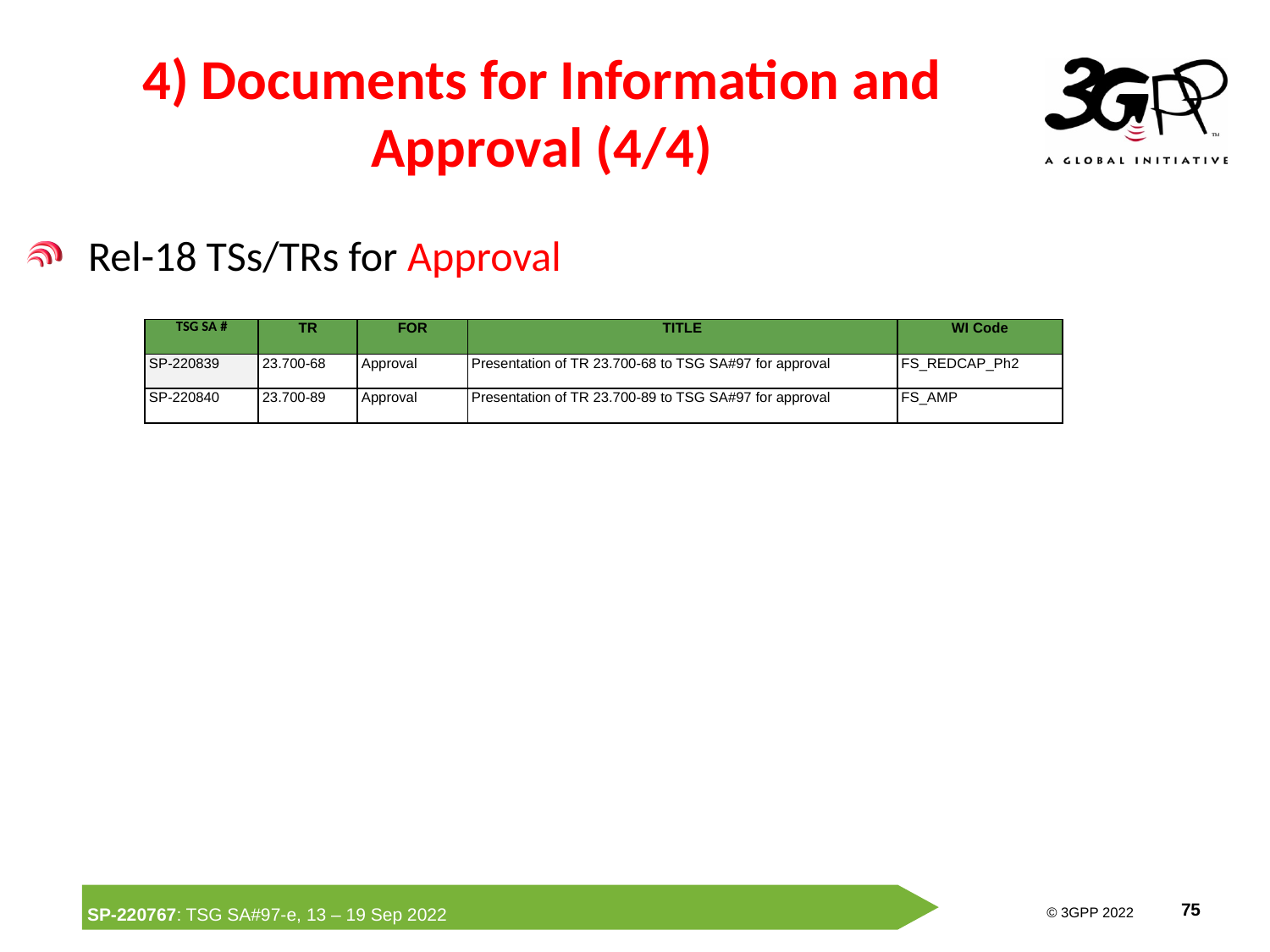

# 4) Documents for Information and Approval (4/4)
Rel-18 TSs/TRs for Approval

| TSG SA # | TR | FOR | TITLE | WI Code |
| --- | --- | --- | --- | --- |
| SP-220839 | 23.700-68 | Approval | Presentation of TR 23.700-68 to TSG SA#97 for approval | FS\_REDCAP\_Ph2 |
| SP-220840 | 23.700-89 | Approval | Presentation of TR 23.700-89 to TSG SA#97 for approval | FS\_AMP |